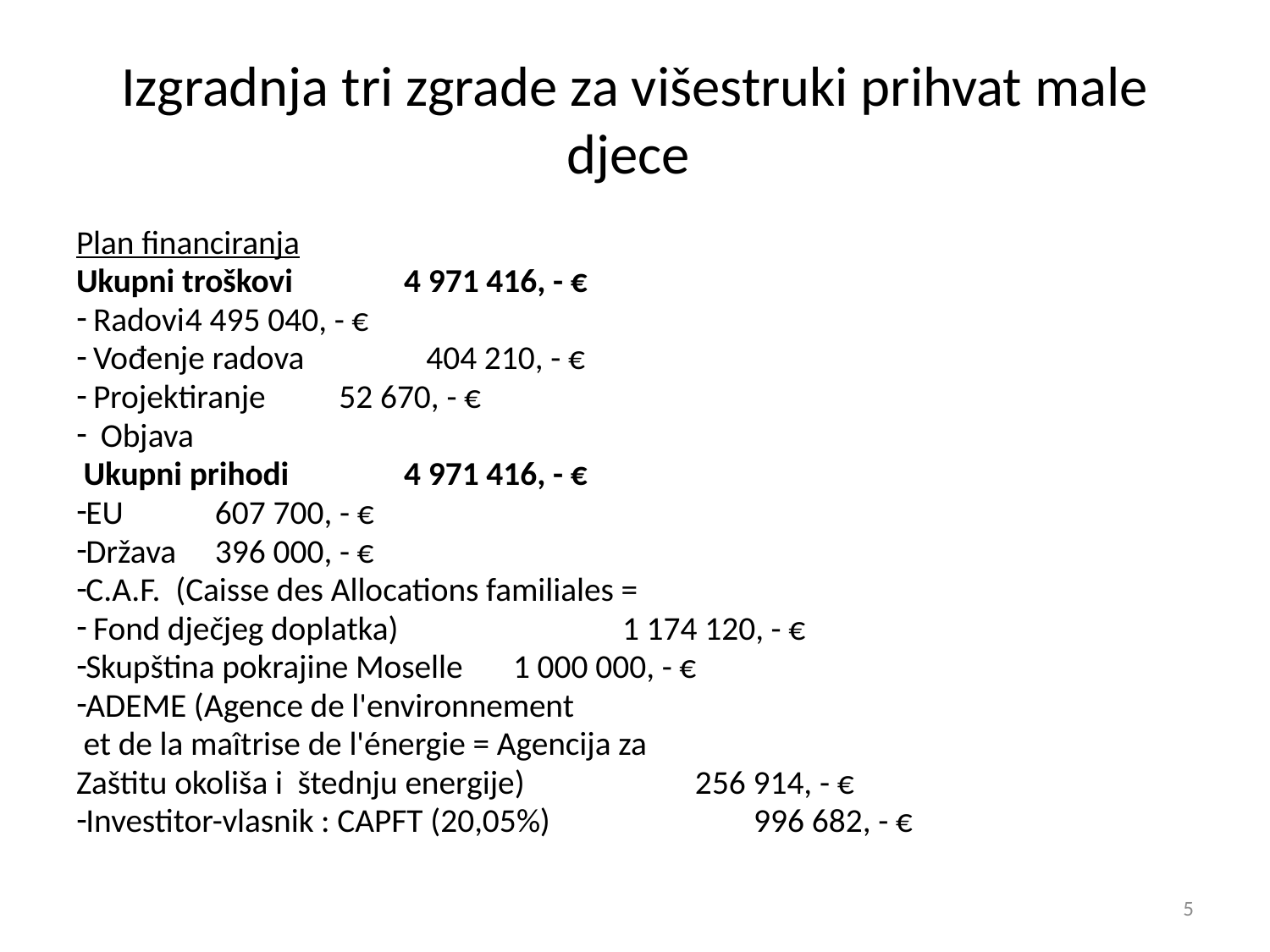

# Izgradnja tri zgrade za višestruki prihvat male djece
Plan financiranja
Ukupni troškovi  				4 971 416, - €
 Radovi					4 495 040, - €
 Vođenje radova 				   404 210, - €
 Projektiranje 				      52 670, - €
  Objava
 Ukupni prihodi 				4 971 416, - €
EU					    607 700, - €
Država 					    396 000, - €
C.A.F.  (Caisse des Allocations familiales =
 Fond dječjeg doplatka)                      	1 174 120, - €
Skupština pokrajine Moselle		1 000 000, - €
ADEME (Agence de l'environnement
 et de la maîtrise de l'énergie = Agencija za
Zaštitu okoliša i  štednju energije)                       256 914, - €
Investitor-vlasnik : CAPFT (20,05%)		   996 682, - €
5